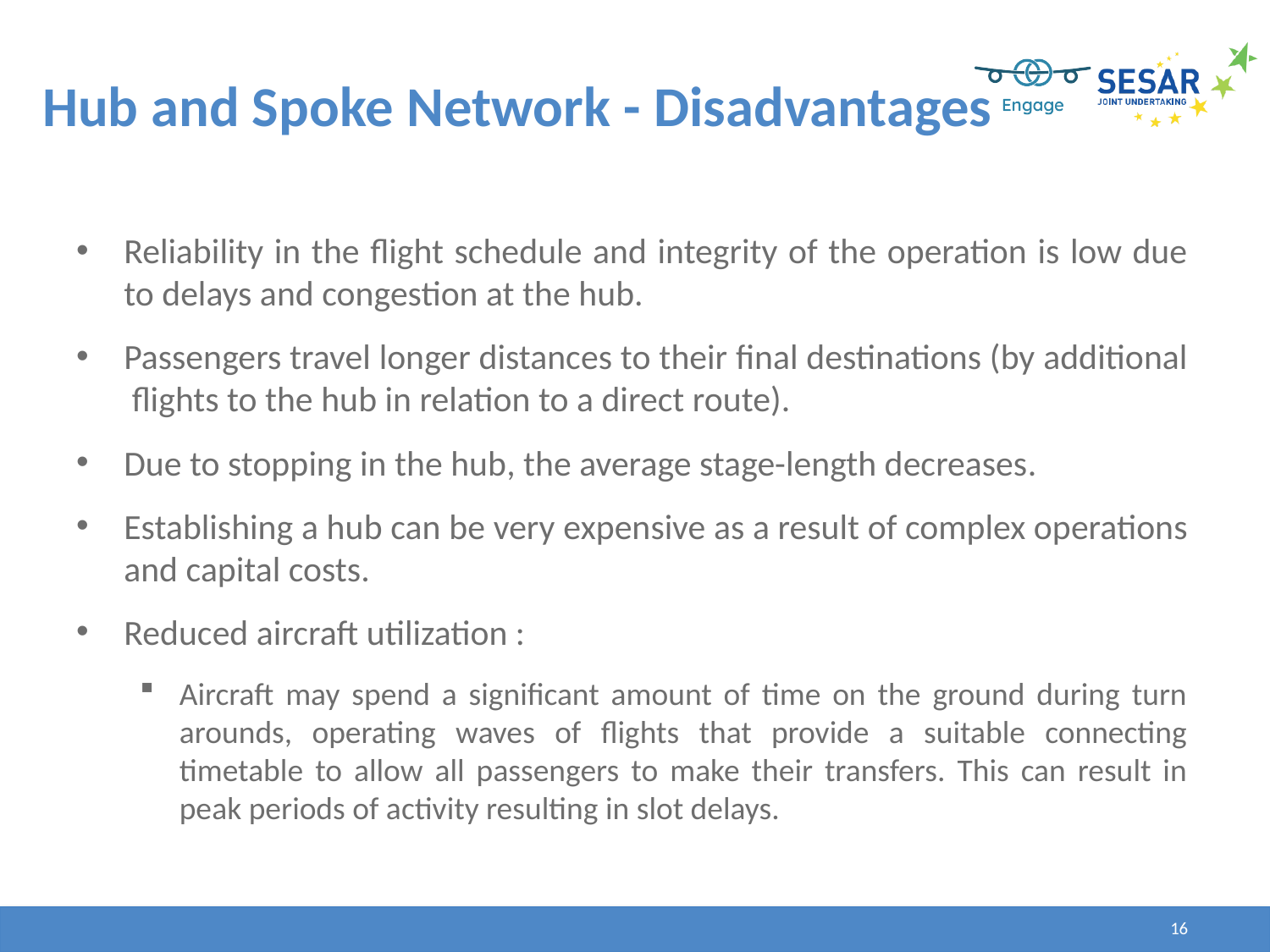

# Hub and Spoke Network - Disadvantages
Reliability in the flight schedule and integrity of the operation is low due to delays and congestion at the hub.
Passengers travel longer distances to their final destinations (by additional  flights to the hub in relation to a direct route).
Due to stopping in the hub, the average stage-length decreases.
Establishing a hub can be very expensive as a result of complex operations and capital costs.
Reduced aircraft utilization :
Aircraft may spend a significant amount of time on the ground during turn arounds, operating waves of flights that provide a suitable connecting timetable to allow all passengers to make their transfers. This can result in peak periods of activity resulting in slot delays.

16